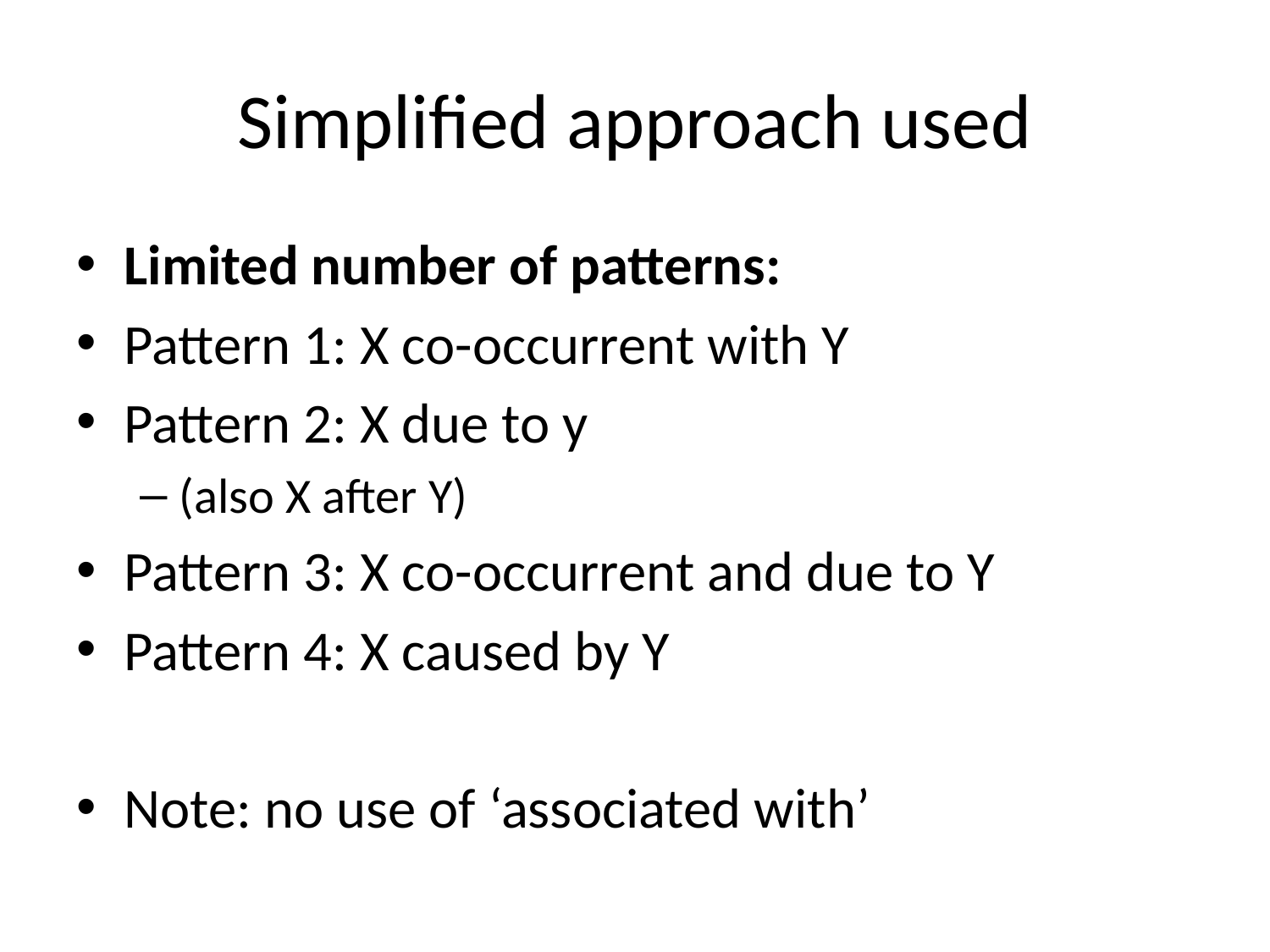

# Simplified approach used
Limited number of patterns:
Pattern 1: X co-occurrent with Y
Pattern 2: X due to y
(also X after Y)
Pattern 3: X co-occurrent and due to Y
Pattern 4: X caused by Y

Note: no use of ‘associated with’